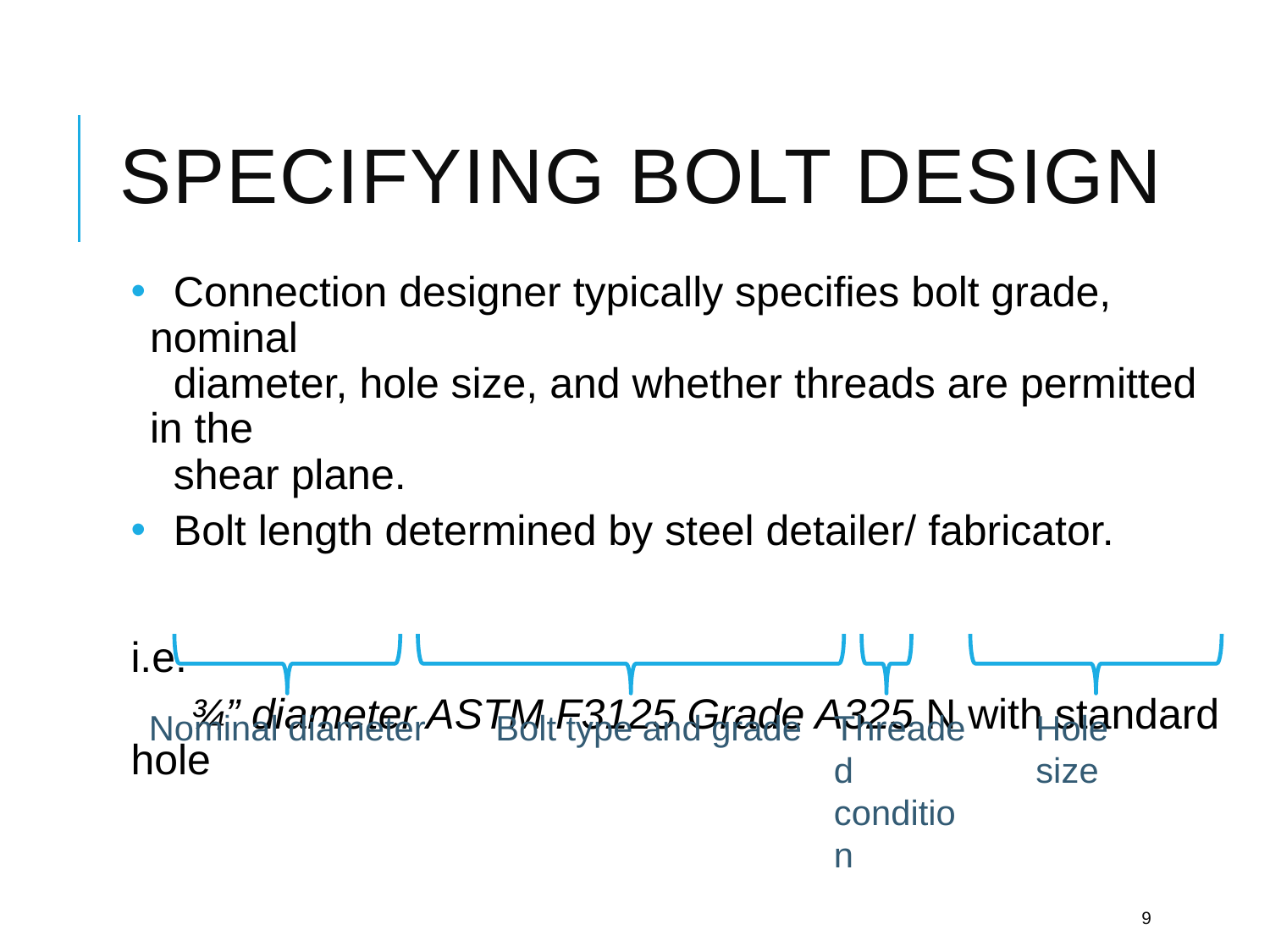

# Specifying bolt design
  Connection designer typically specifies bolt grade, nominal
  diameter, hole size, and whether threads are permitted in the
  shear plane.
  Bolt length determined by steel detailer/ fabricator.

i.e.
     ¾” diameter ASTM F3125 Grade A325 N with standard hole

Nominal diameter
Bolt type and grade
Threaded condition
Hole size
9